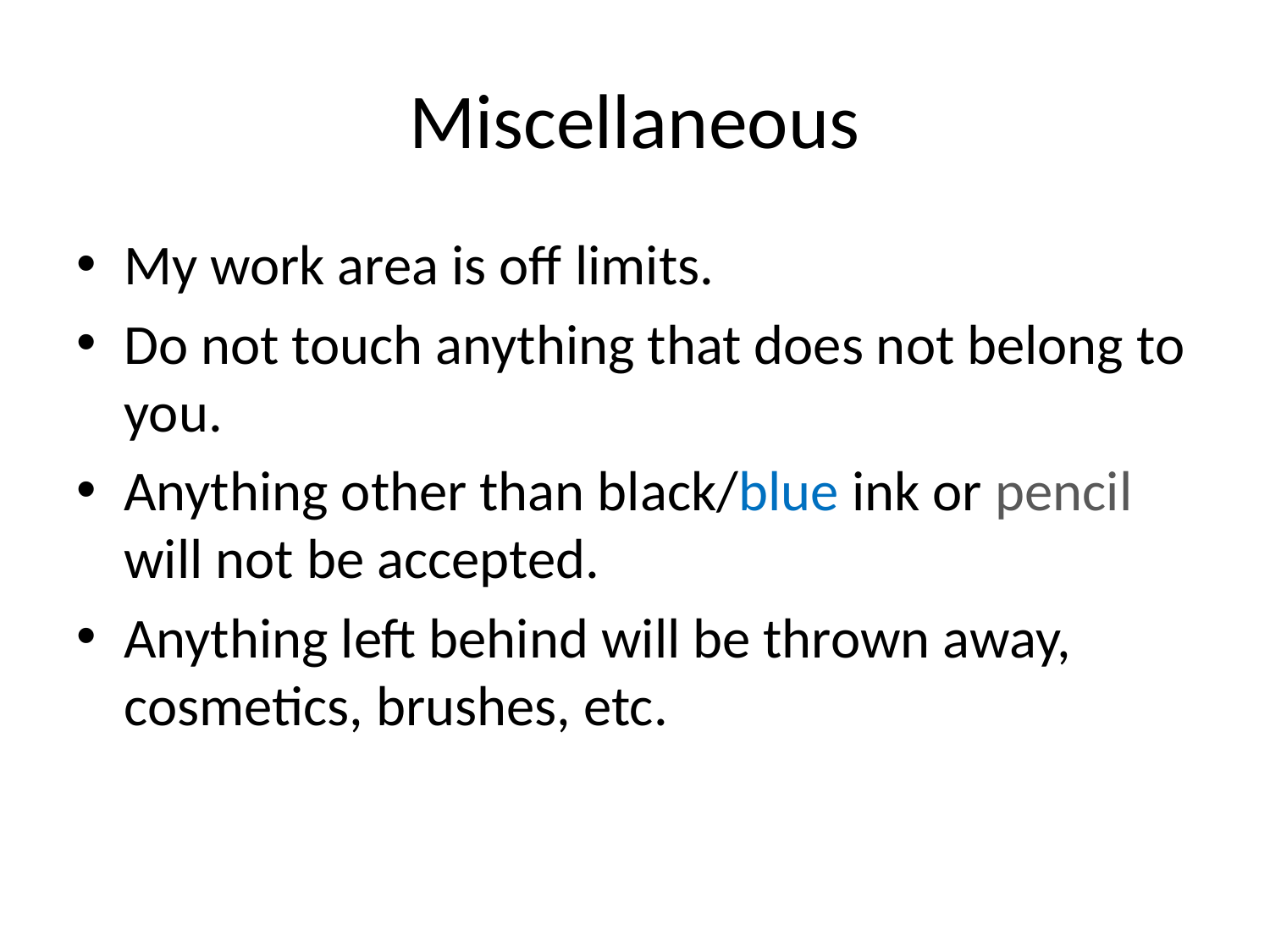

# Miscellaneous
My work area is off limits.
Do not touch anything that does not belong to you.
Anything other than black/blue ink or pencil will not be accepted.
Anything left behind will be thrown away, cosmetics, brushes, etc.